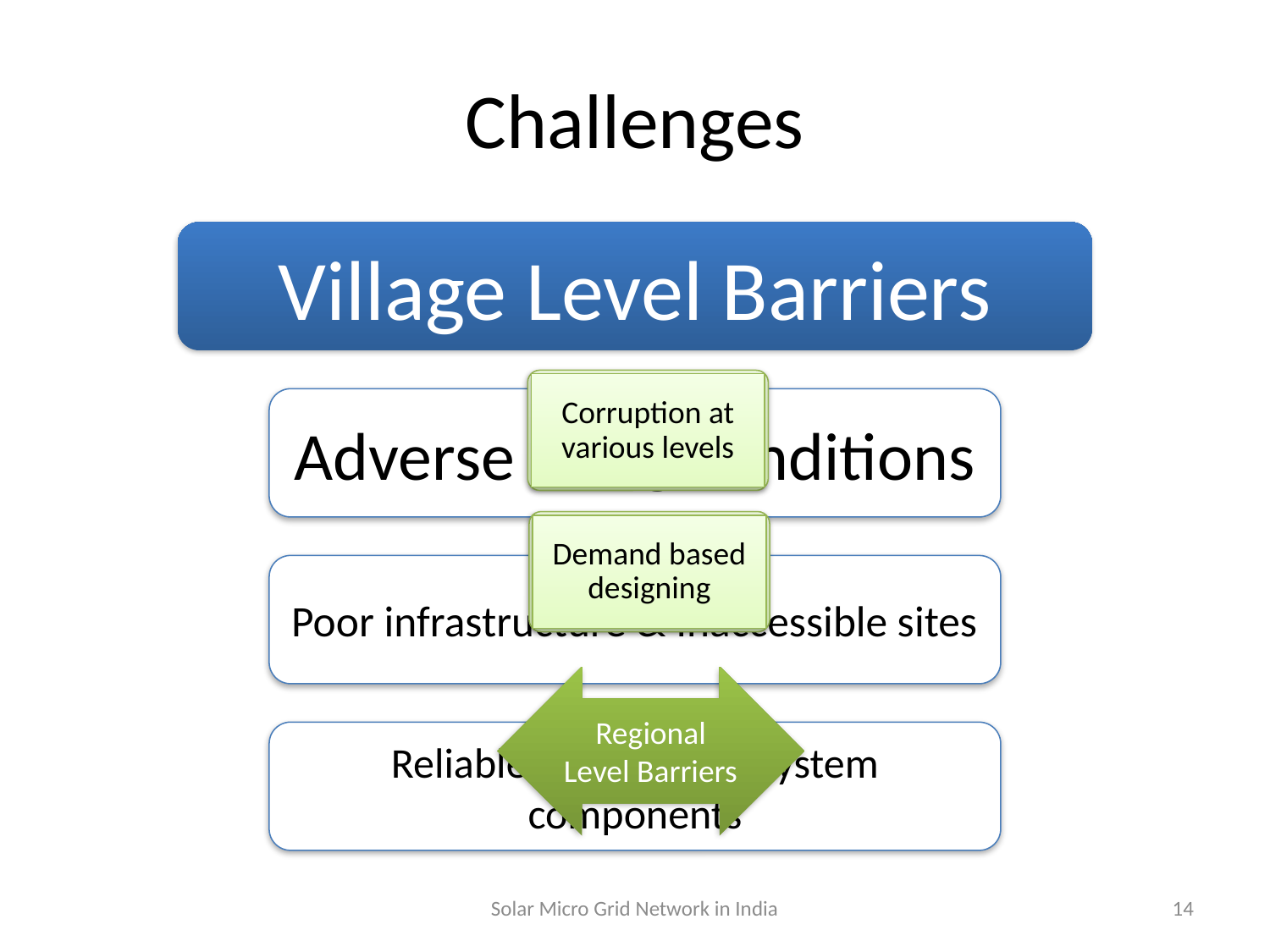

# Challenges
Village Level Barriers
Adverse living conditions
Poor infrastructure & Inaccessible sites

Corruption at various levels

Demand based designing
Regional Level Barriers
Solar Micro Grid Network in India
14